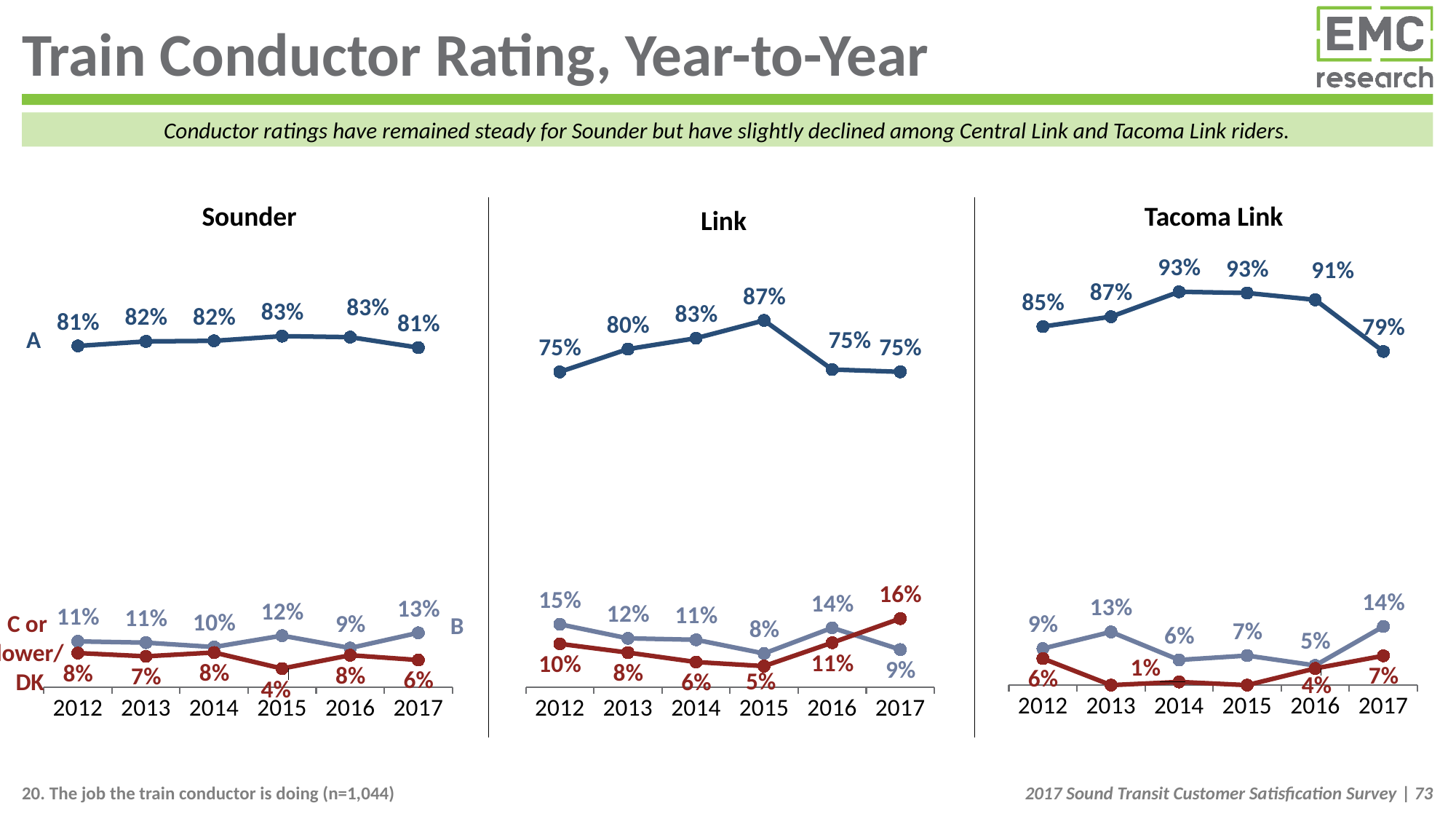

# Train Conductor Rating, Year-to-Year
Conductor ratings have remained steady for Sounder but have slightly declined among Central Link and Tacoma Link riders.
Sounder
Tacoma Link
Link

### Chart

| Category | A | B | C or lower/DK |
|---|---|---|---|
| 2012 | 0.8503937007874014 | 0.08661417322834622 | 0.0629921259842518 |
| 2013 | 0.873786407766991 | 0.1262135922330099 | 0.0 |
| 2014 | 0.9328358208955223 | 0.05970149253731322 | 0.007462686567164152 |
| 2015 | 0.93 | 0.07 | 0.0 |
| 2016 | 0.913800496501918 | 0.046682464454976286 | 0.03951703904310537 |
| 2017 | 0.7913774737128001 | 0.13904833009123554 | 0.06957419619596494 |

### Chart

| Category | A | B | C or lower/DK |
|---|---|---|---|
| 2012 | 0.7478757408762181 | 0.14926072137877117 | 0.10286353774501145 |
| 2013 | 0.8019614146299914 | 0.11588680231501403 | 0.08215178305499438 |
| 2014 | 0.8277786375490777 | 0.11248215974550738 | 0.059739202705413524 |
| 2015 | 0.87 | 0.08 | 0.05 |
| 2016 | 0.753540816669895 | 0.14089009186947227 | 0.10556909146063219 |
| 2017 | 0.7480325413620399 | 0.08923327736799068 | 0.16273418126997072 |

### Chart

| Category | A | B | C or lower/DK |
|---|---|---|---|
| 2012 | 0.809682503546484 | 0.10898082650932124 | 0.08133666994419446 |
| 2013 | 0.82051216275692 | 0.10595577162647105 | 0.07353206561661206 |
| 2014 | 0.8218541936161854 | 0.09554954499620943 | 0.08259626138760524 |
| 2015 | 0.8329626532108064 | 0.12256119408185956 | 0.04447615270733378 |
| 2016 | 0.830598743313491 | 0.09320747921496432 | 0.07619377747154932 |
| 2017 | 0.8058690564097314 | 0.12936265612423561 | 0.06476828746603341 |
A
C or
lower/
DK
B
20. The job the train conductor is doing (n=1,044)